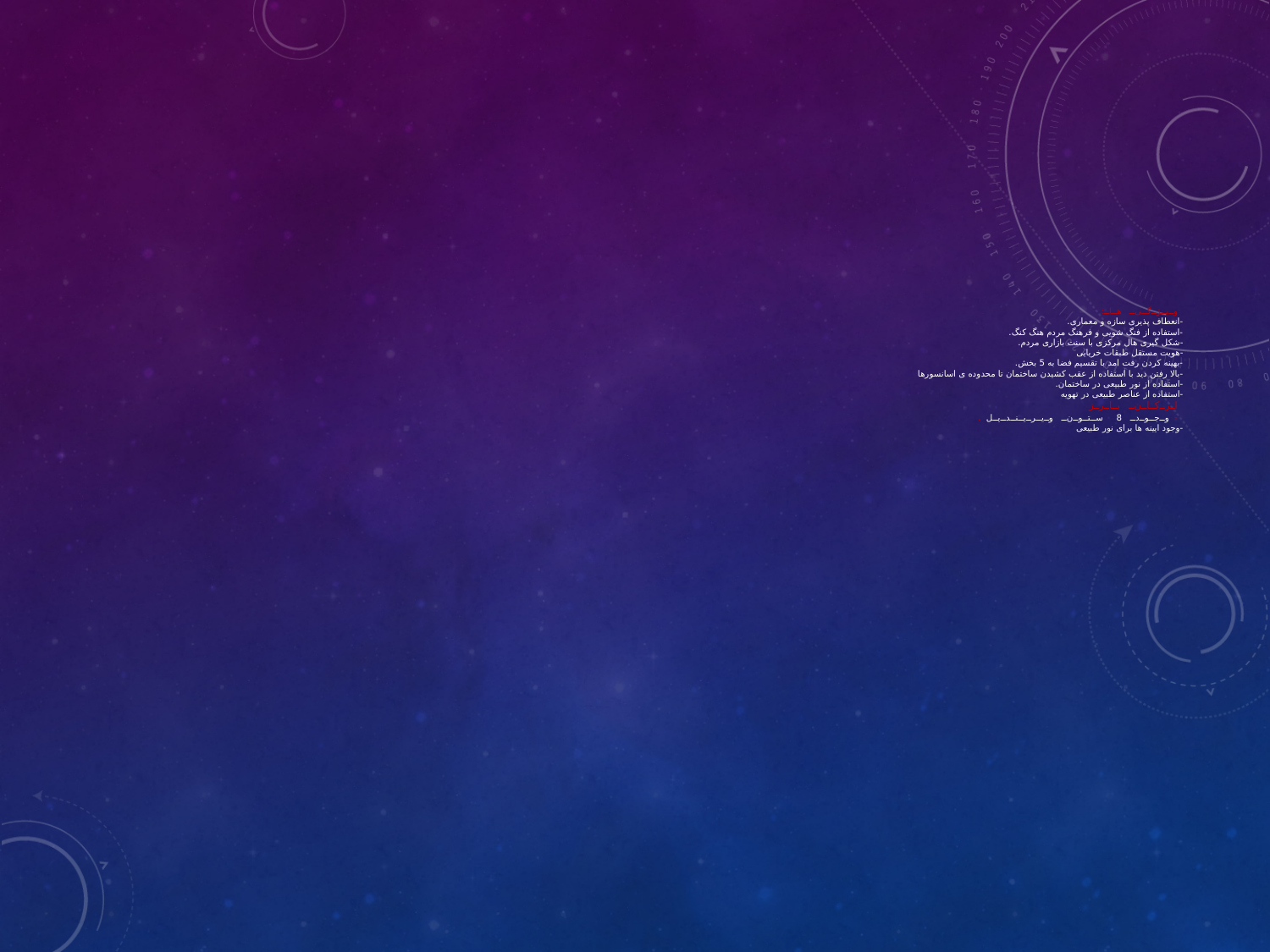

# ویژگی ها: -انعطاف پذیری سازه و معماری. -استفاده از فنگ شویی و فرهنگ مردم هنگ کنگ. -شکل گیری هال مرکزی با سنت بازاری مردم. -هویت مستقل طبقات خریایی -بهینه کردن رفت امد با تقسیم فضا به 5 بخش. -بالا رفتن دید با استفاده از عقب کشیدن ساختمان تا محدوده ی اسانسورها -استفاده از نور طبیعی در ساختمان. -استفاده از عناصر طبیعی در تهویه ارکان بارز -وجود 8 ستون ویریندیل. -وجود ایینه ها برای نور طبیعی